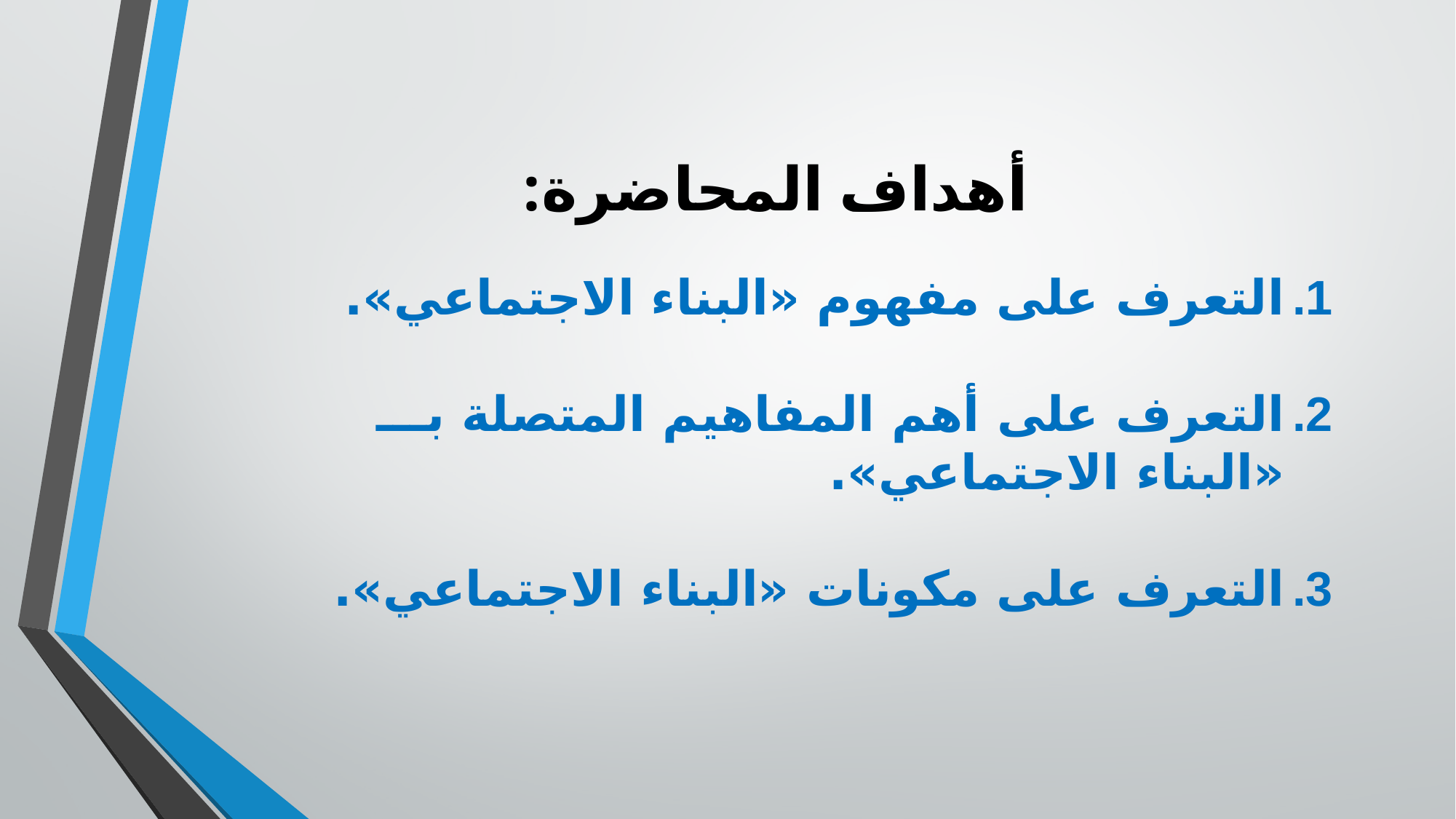

# أهداف المحاضرة:
التعرف على مفهوم «البناء الاجتماعي».

التعرف على أهم المفاهيم المتصلة بـــ «البناء الاجتماعي».

التعرف على مكونات «البناء الاجتماعي».